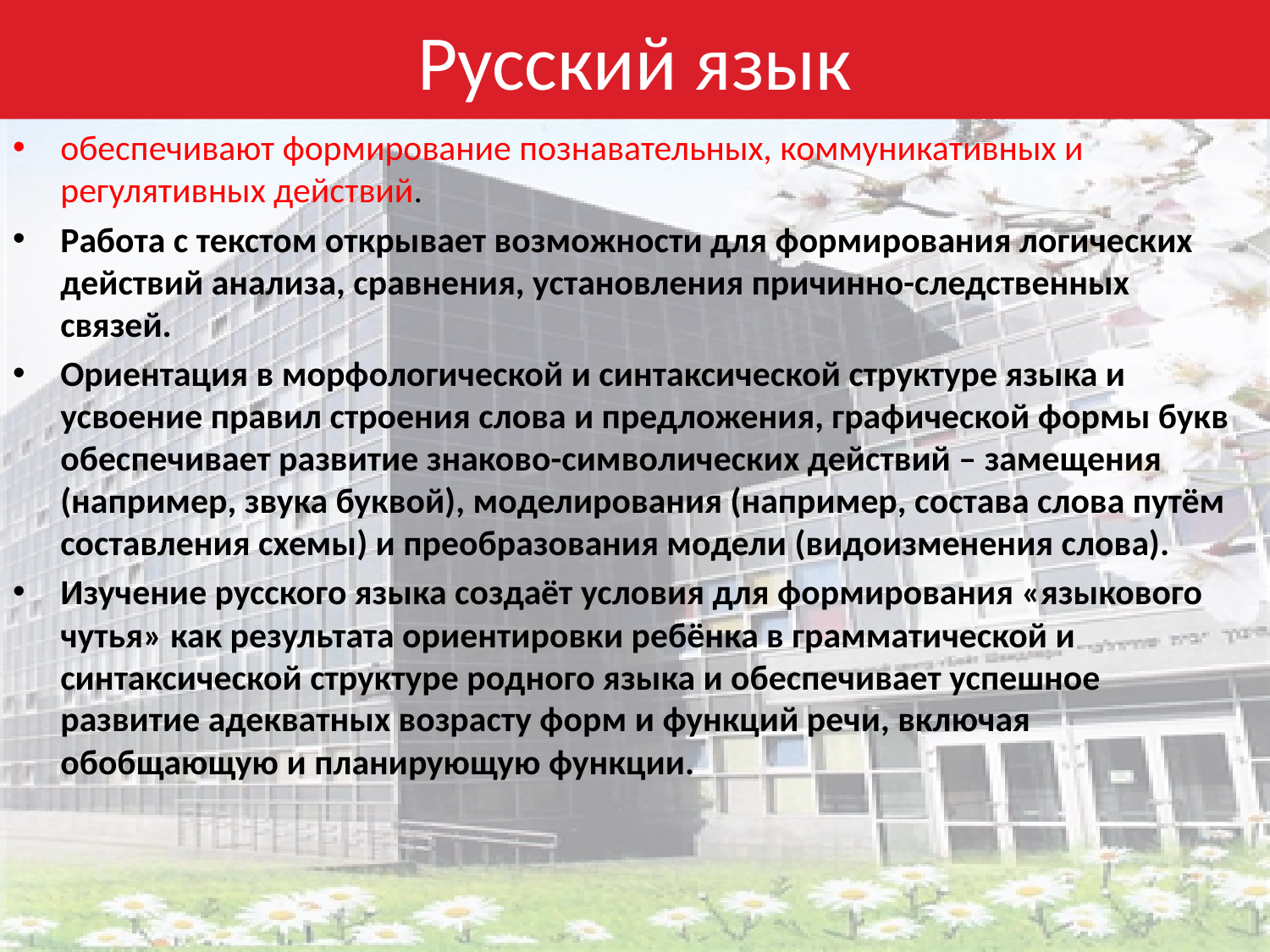

Русский язык
обеспечивают формирование познавательных, коммуникативных и регулятивных действий.
Работа с текстом открывает возможности для формирования логических действий анализа, сравнения, установления причинно-следственных связей.
Ориентация в морфологической и синтаксической структуре языка и усвоение правил строения слова и предложения, графической формы букв обеспечивает развитие знаково-символических действий – замещения (например, звука буквой), моделирования (например, состава слова путём составления схемы) и преобразования модели (видоизменения слова).
Изучение русского языка создаёт условия для формирования «языкового чутья» как результата ориентировки ребёнка в грамматической и синтаксической структуре родного языка и обеспечивает успешное развитие адекватных возрасту форм и функций речи, включая обобщающую и планирующую функции.